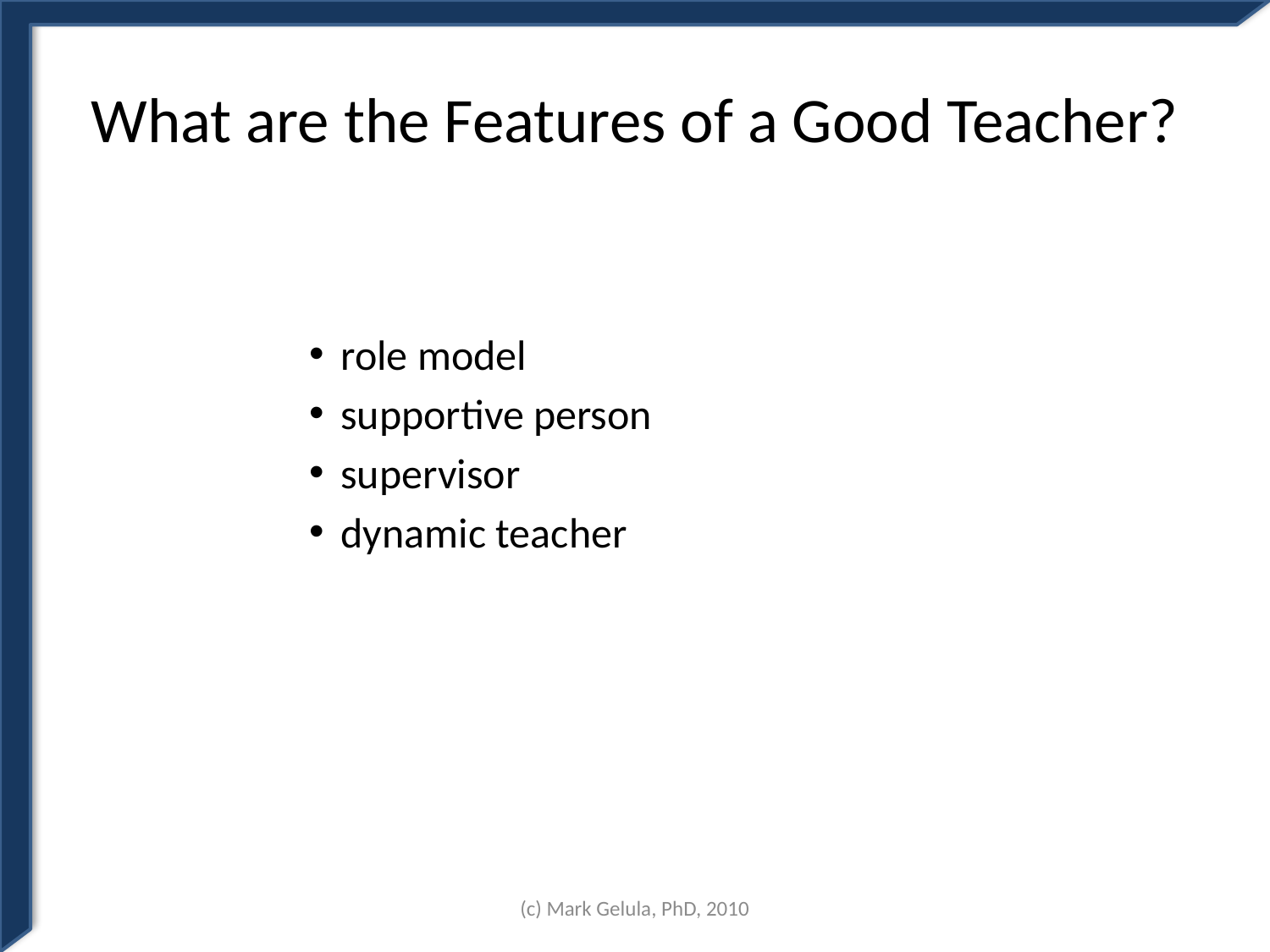

# What are the Features of a Good Teacher?

role model
supportive person
supervisor
dynamic teacher
(c) Mark Gelula, PhD, 2010